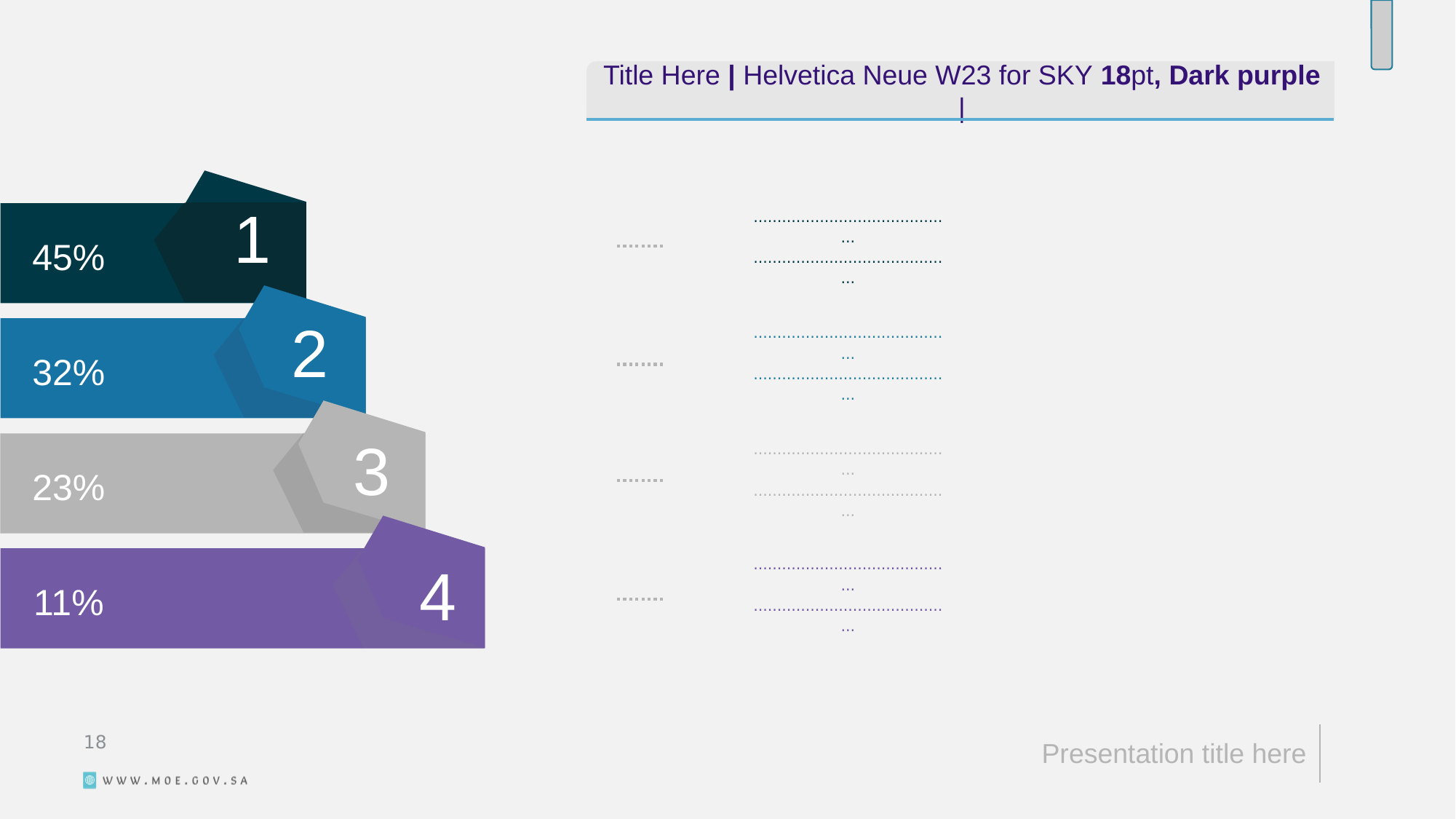

Title Here | Helvetica Neue W23 for SKY 18pt, Dark purple |

1

...........................................
...........................................
45%

2

...........................................
...........................................
32%

3

...........................................
...........................................
23%

4
...........................................
...........................................
11%
18
Presentation title here